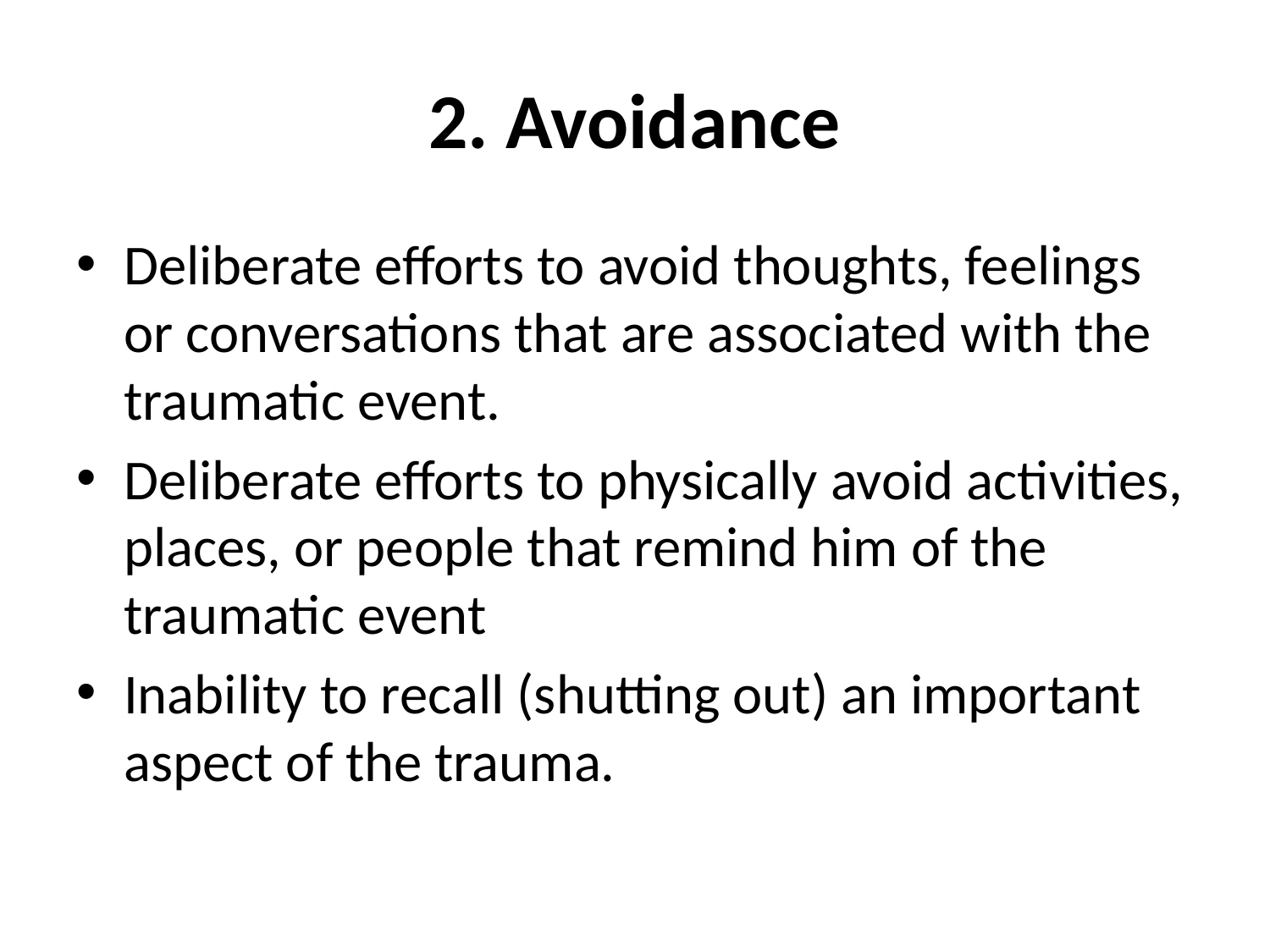

# 2. Avoidance
Deliberate efforts to avoid thoughts, feelings or conversations that are associated with the traumatic event.
Deliberate efforts to physically avoid activities, places, or people that remind him of the traumatic event
Inability to recall (shutting out) an important aspect of the trauma.